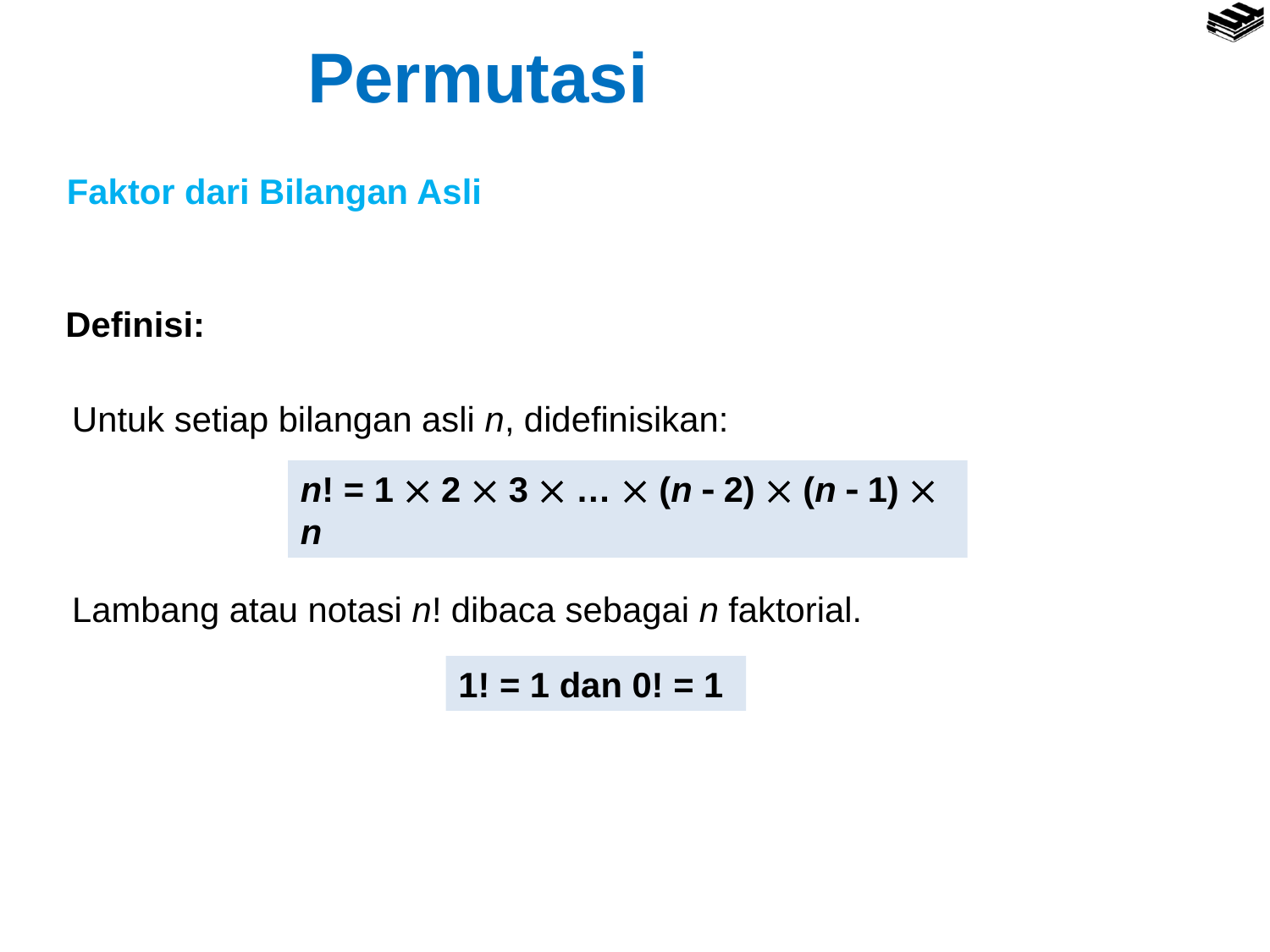

Permutasi
Faktor dari Bilangan Asli
Definisi:
Untuk setiap bilangan asli n, didefinisikan:

Lambang atau notasi n! dibaca sebagai n faktorial.
n! = 1 × 2 × 3 × … × (n − 2) × (n − 1) × n
1! = 1 dan 0! = 1